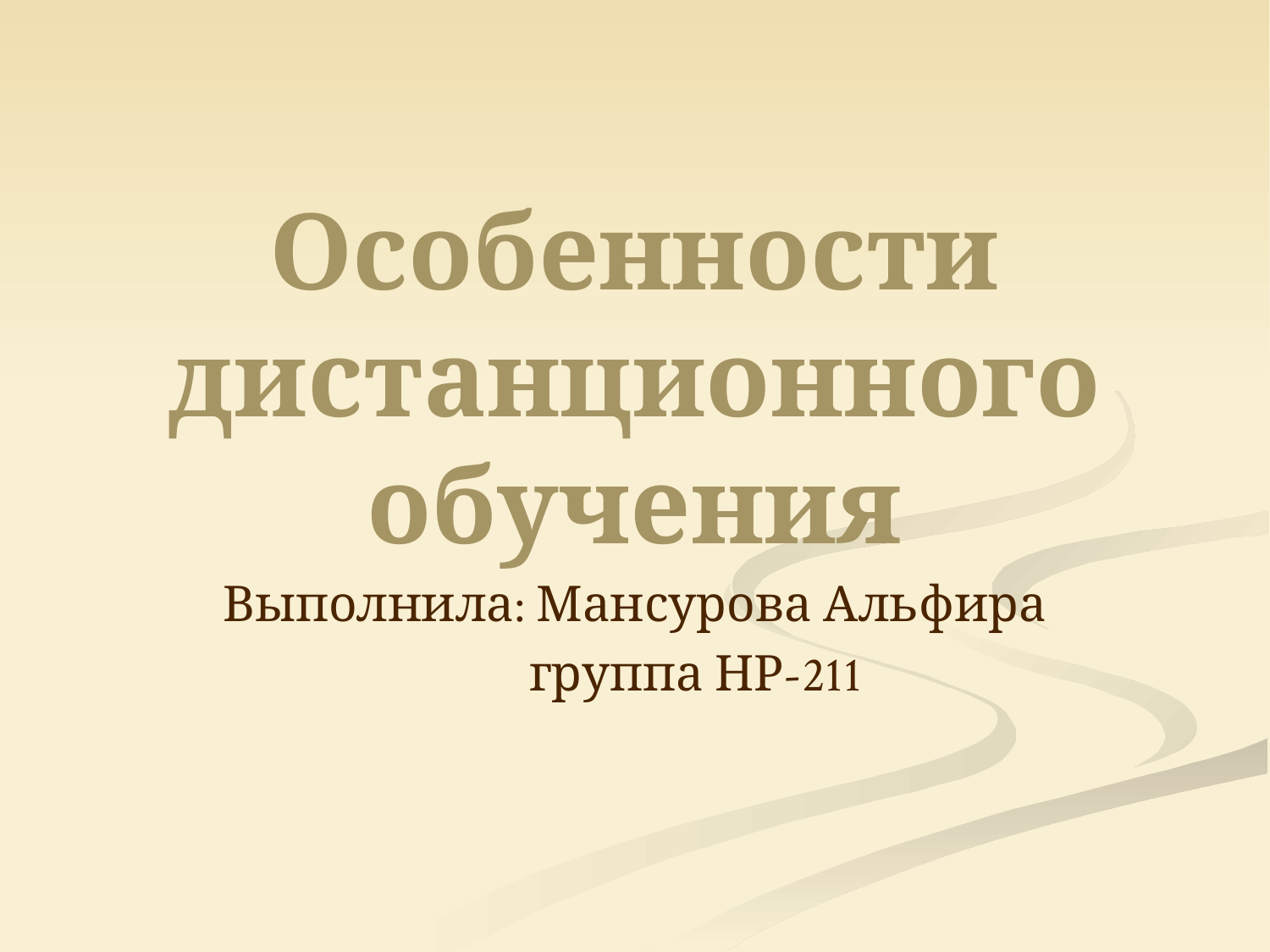

# Особенности дистанционного обучения
Выполнила: Мансурова Альфира
           группа НР-211